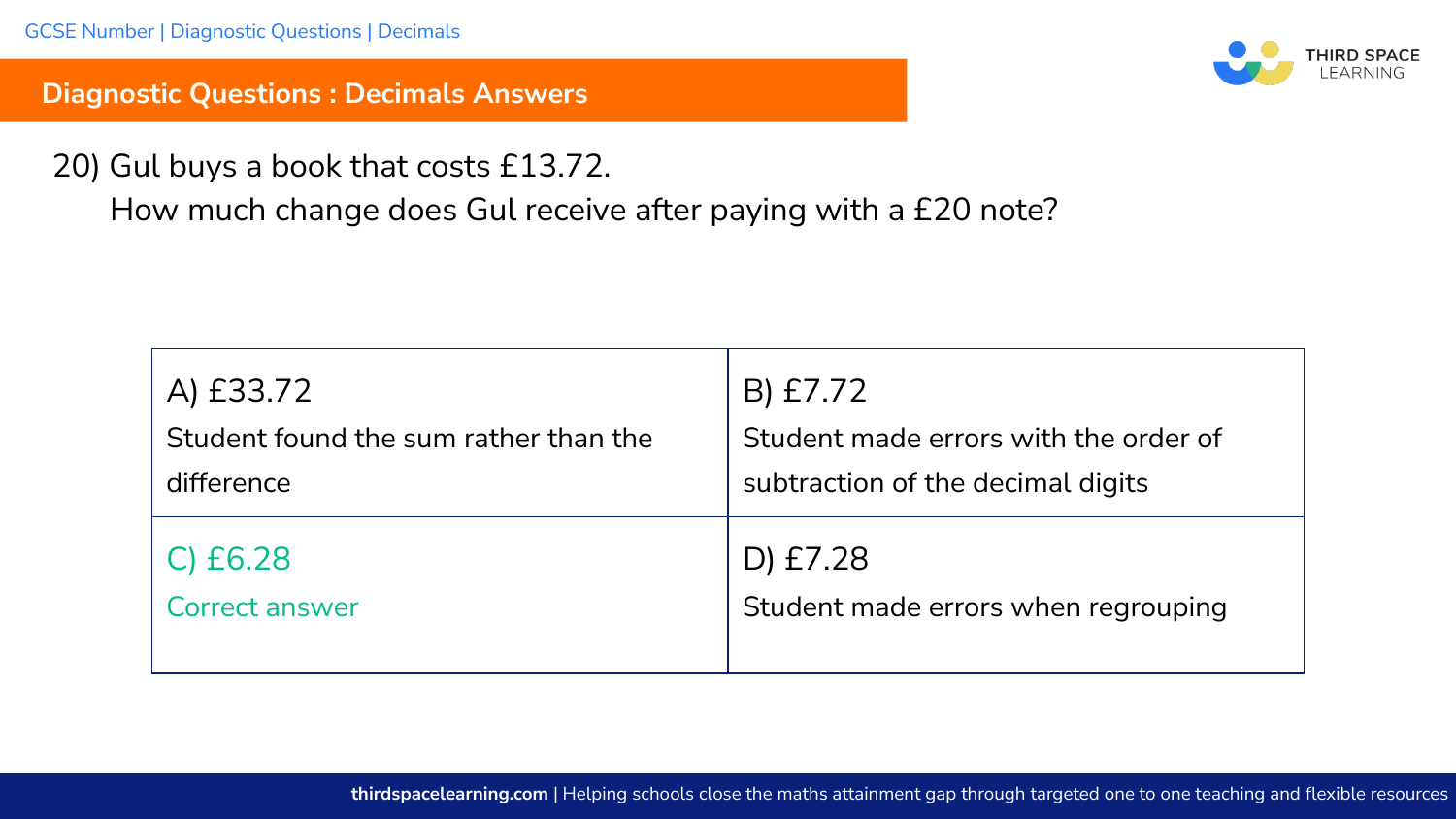

Diagnostic Questions : Decimals Answers
| 20) Gul buys a book that costs £13.72. How much change does Gul receive after paying with a £20 note? |
| --- |
| A) £33.72 Student found the sum rather than the difference | B) £7.72 Student made errors with the order of subtraction of the decimal digits |
| --- | --- |
| C) £6.28 Correct answer | D) £7.28 Student made errors when regrouping |